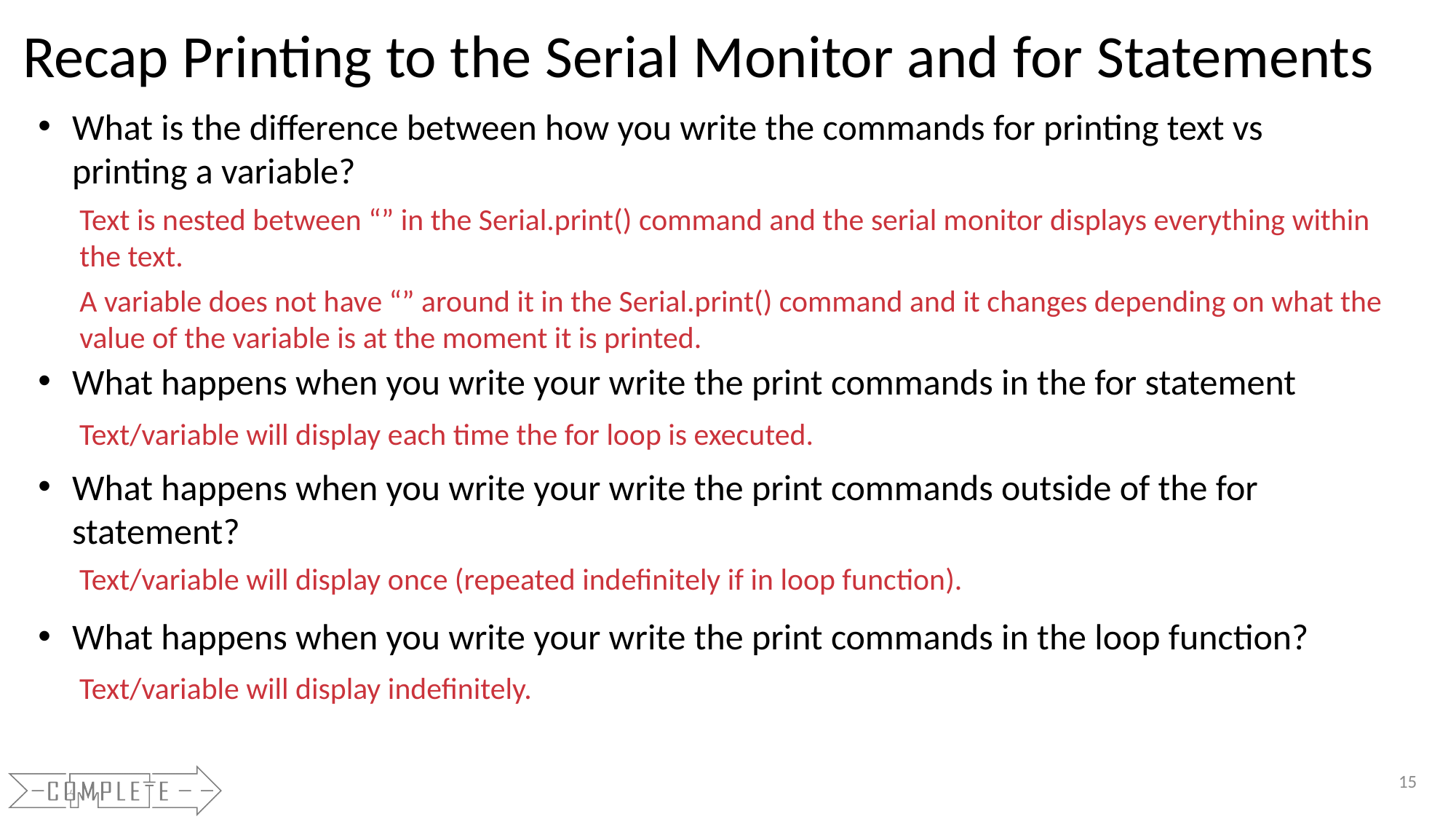

Recap Printing to the Serial Monitor and for Statements
What is the difference between how you write the commands for printing text vs printing a variable?

What happens when you write your write the print commands in the for statement

What happens when you write your write the print commands outside of the for statement?

What happens when you write your write the print commands in the loop function?

Text is nested between “” in the Serial.print() command and the serial monitor displays everything within the text.
A variable does not have “” around it in the Serial.print() command and it changes depending on what the value of the variable is at the moment it is printed.
Text/variable will display each time the for loop is executed.
Text/variable will display once (repeated indefinitely if in loop function).
Text/variable will display indefinitely.
15